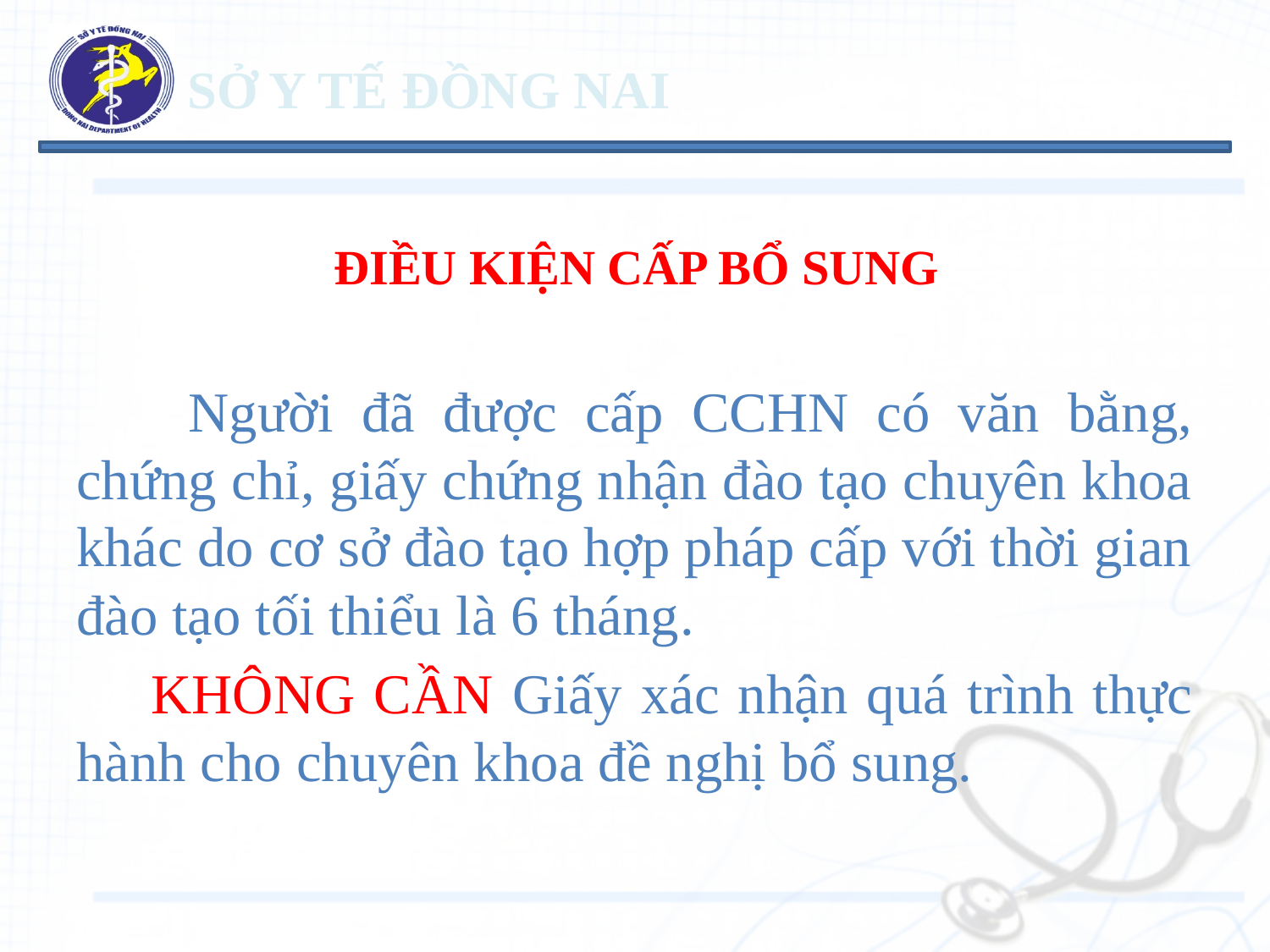

# ĐIỀU KIỆN CẤP BỔ SUNG
    Người đã được cấp CCHN có văn bằng, chứng chỉ, giấy chứng nhận đào tạo chuyên khoa khác do cơ sở đào tạo hợp pháp cấp với thời gian đào tạo tối thiểu là 6 tháng.
    KHÔNG CẦN Giấy xác nhận quá trình thực hành cho chuyên khoa đề nghị bổ sung.